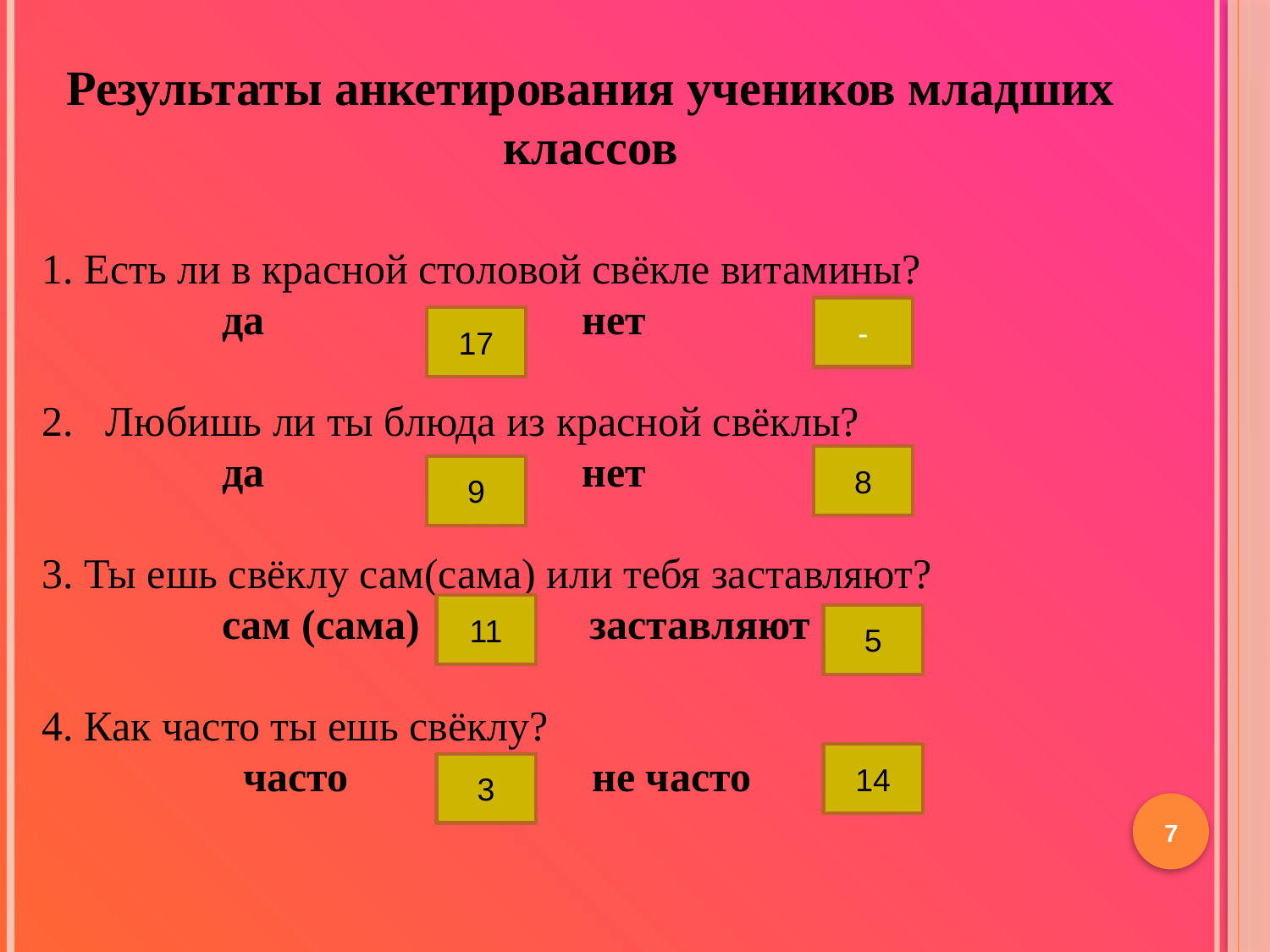

Результаты анкетирования учеников младших классов

1. Есть ли в красной столовой свёкле витамины?
                 да                              нет

Любишь ли ты блюда из красной свёклы?
                 да                              нет

3. Ты ешь свёклу сам(сама) или тебя заставляют?
                 сам (сама)                заставляют

4. Как часто ты ешь свёклу?
                   часто                       не часто

-
17
8
9
11
5
14
3
7